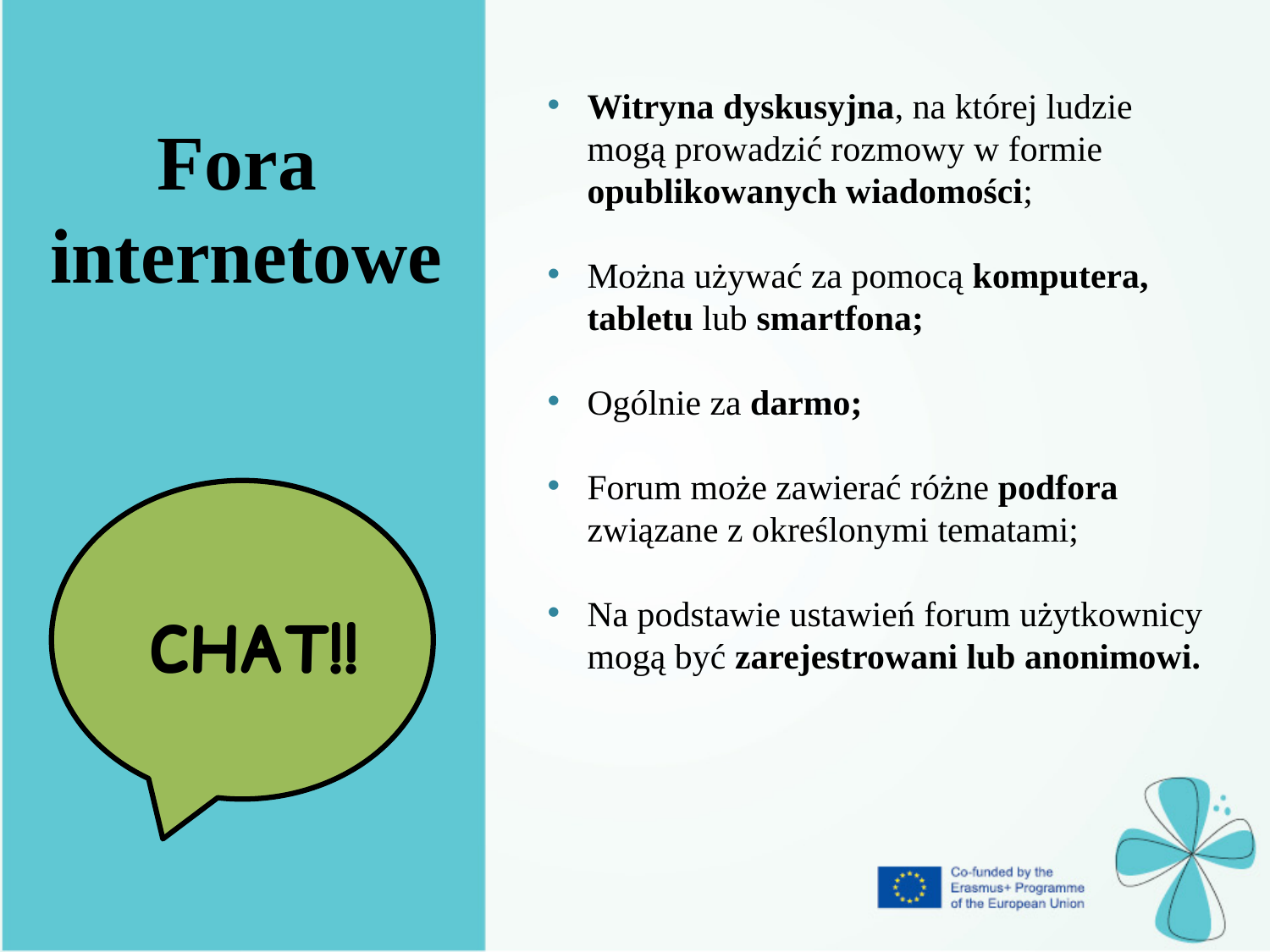

Witryna dyskusyjna, na której ludzie mogą prowadzić rozmowy w formie opublikowanych wiadomości;

Można używać za pomocą komputera, tabletu lub smartfona;

Ogólnie za darmo;

Forum może zawierać różne podfora związane z określonymi tematami;

Na podstawie ustawień forum użytkownicy mogą być zarejestrowani lub anonimowi.

Fora
internetowe

CHAT!!